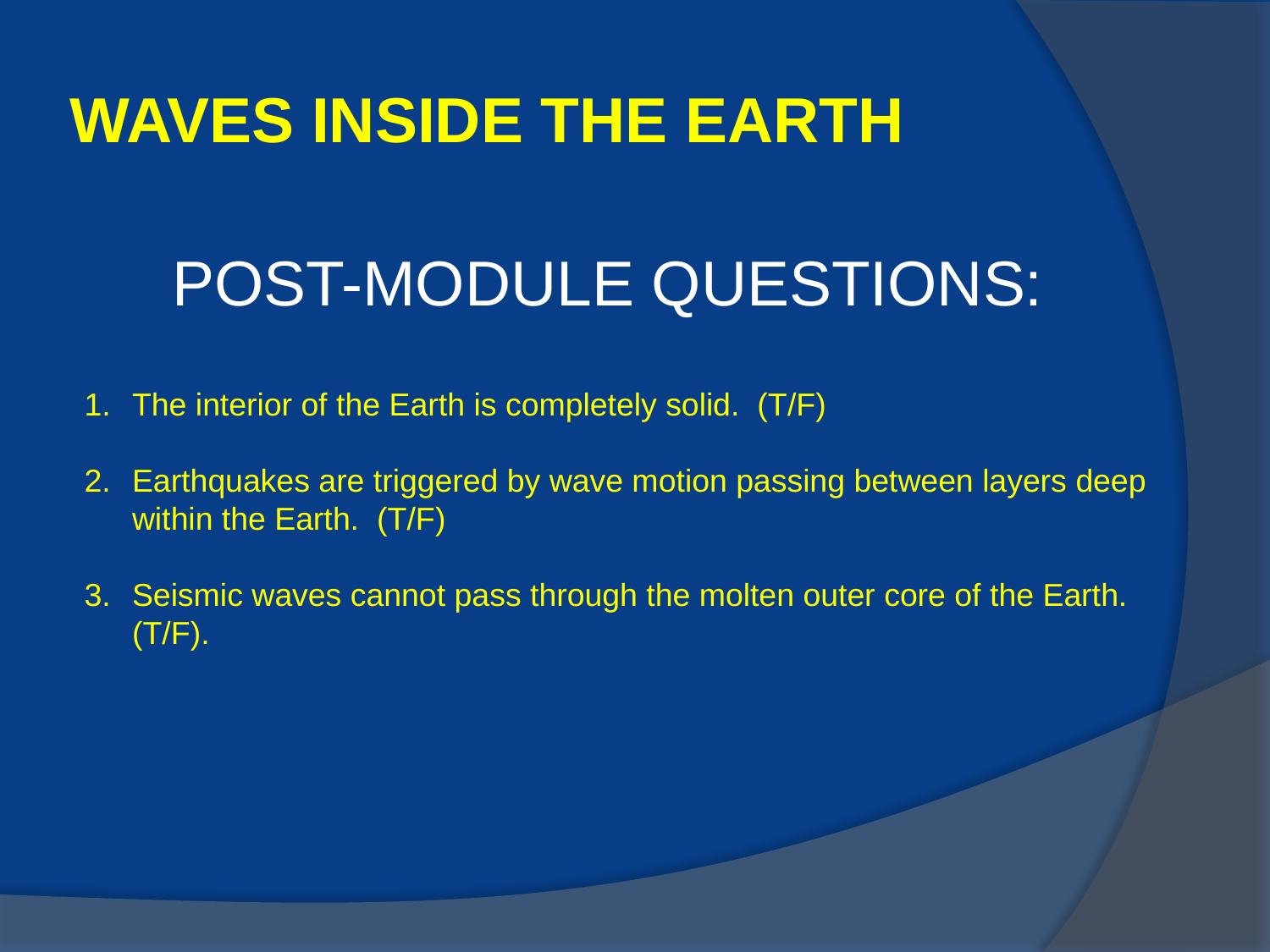

# WAVES INSIDE THE EARTH
     POST-MODULE QUESTIONS:
The interior of the Earth is completely solid.  (T/F)

Earthquakes are triggered by wave motion passing between layers deep within the Earth.  (T/F)

Seismic waves cannot pass through the molten outer core of the Earth.  (T/F).